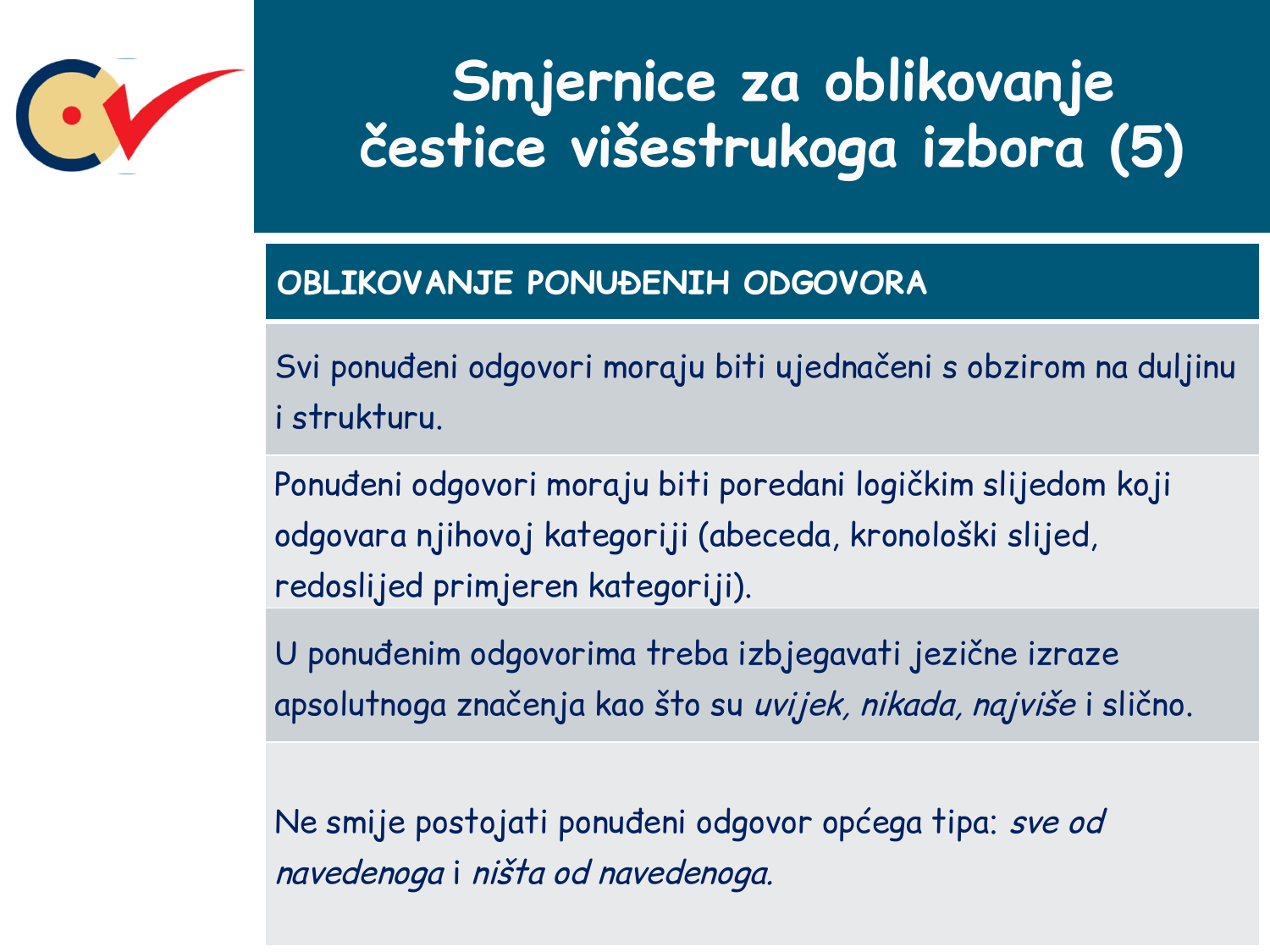

# Smjernice za oblikovanje čestice višestrukoga izbora (5)
| OBLIKOVANJE PONUĐENIH ODGOVORA |
| --- |
| Svi ponuđeni odgovori moraju biti ujednačeni s obzirom na duljinu i strukturu. |
| Ponuđeni odgovori moraju biti poredani logičkim slijedom koji odgovara njihovoj kategoriji (abeceda, kronološki slijed, redoslijed primjeren kategoriji). |
| U ponuđenim odgovorima treba izbjegavati jezične izraze apsolutnoga značenja kao što su uvijek, nikada, najviše i slično. |
| Ne smije postojati ponuđeni odgovor općega tipa: sve od navedenoga i ništa od navedenoga. |